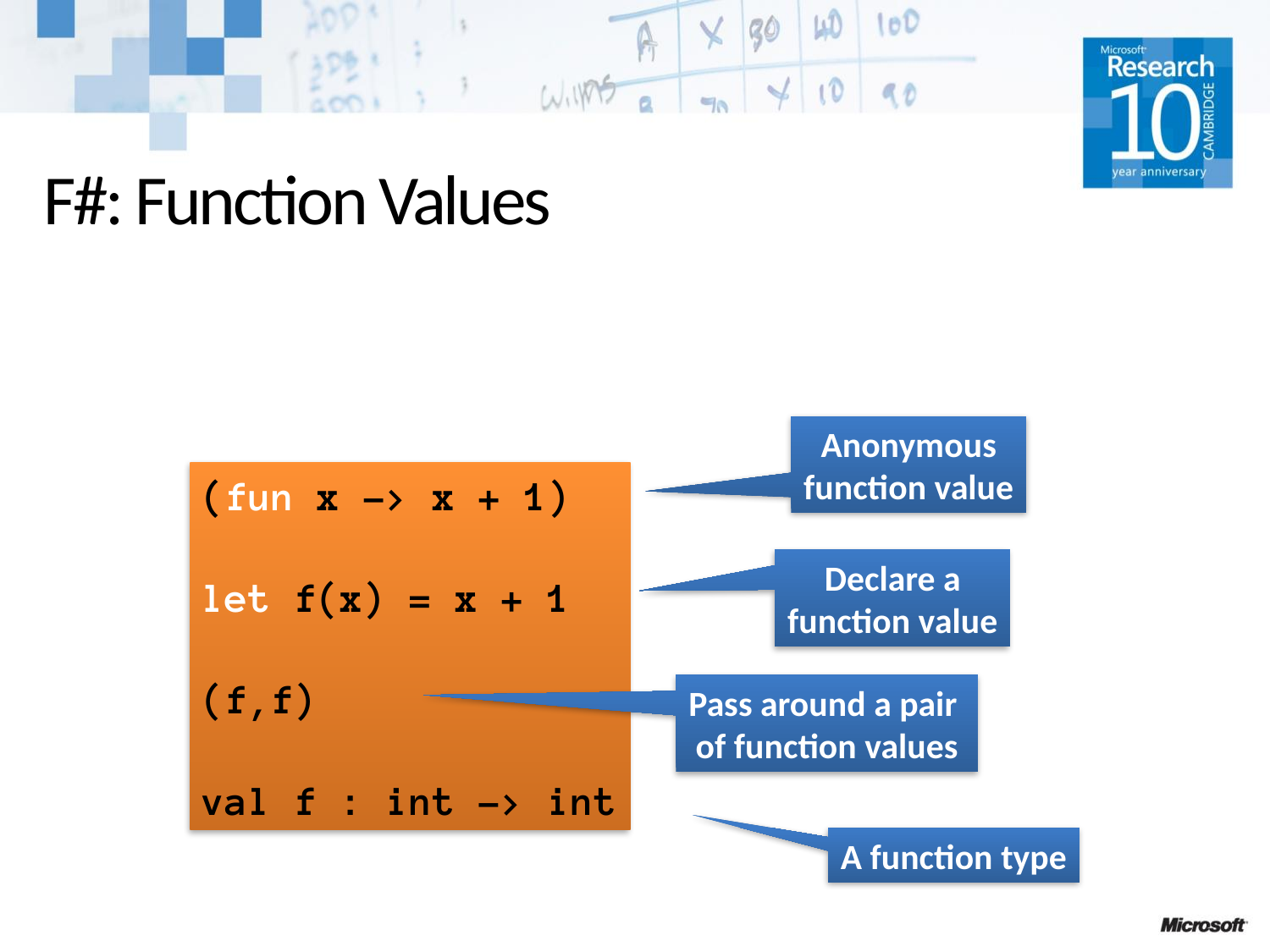

# F#: Function Values
Anonymous
function value
(fun x -> x + 1)

let f(x) = x + 1

(f,f)

val f : int -> int
Declare a
function value
Pass around a pair
of function values
A function type